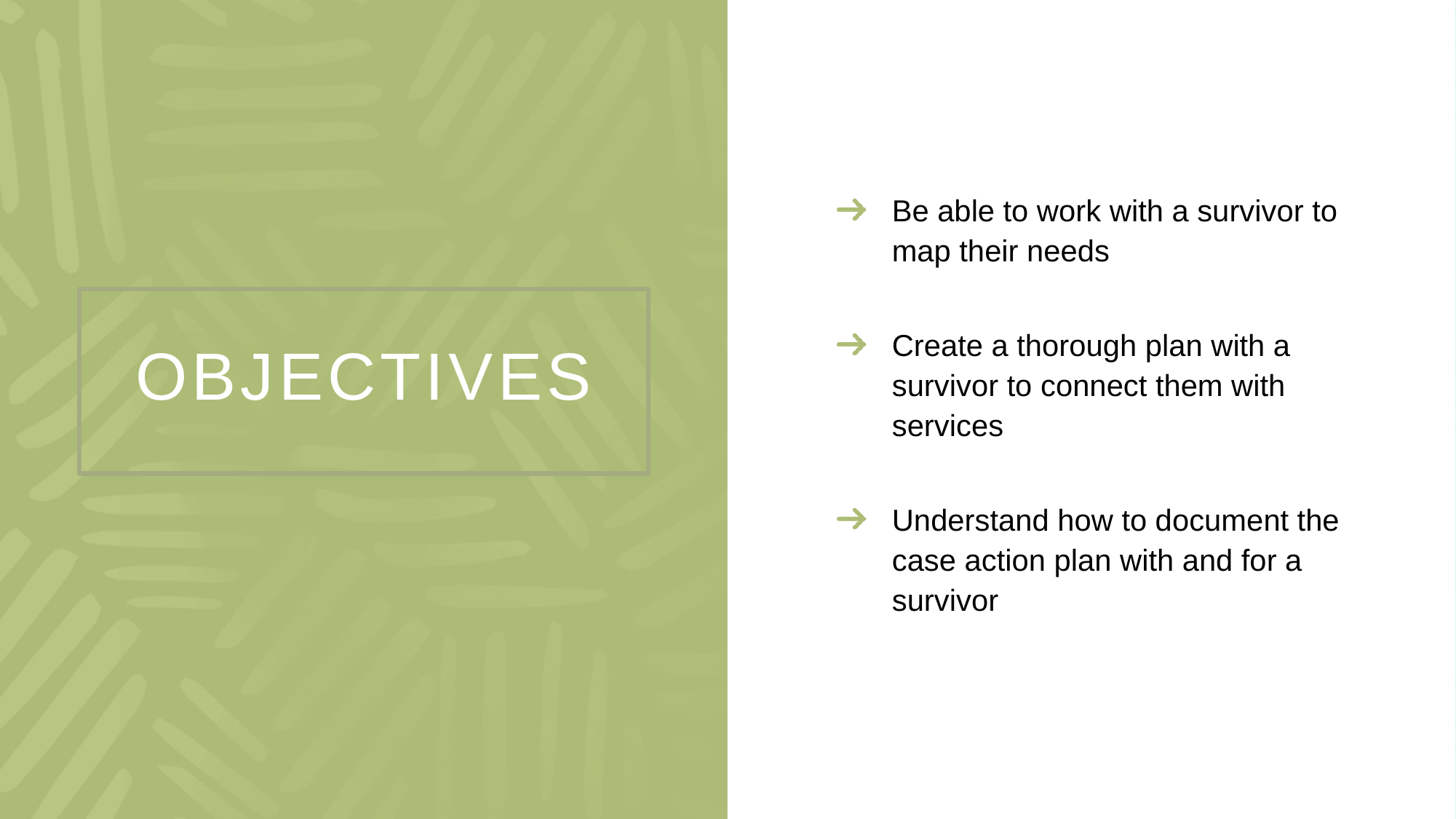

Be able to work with a survivor to map their needs
Create a thorough plan with a survivor to connect them with services
Understand how to document the case action plan with and for a survivor
# objectives